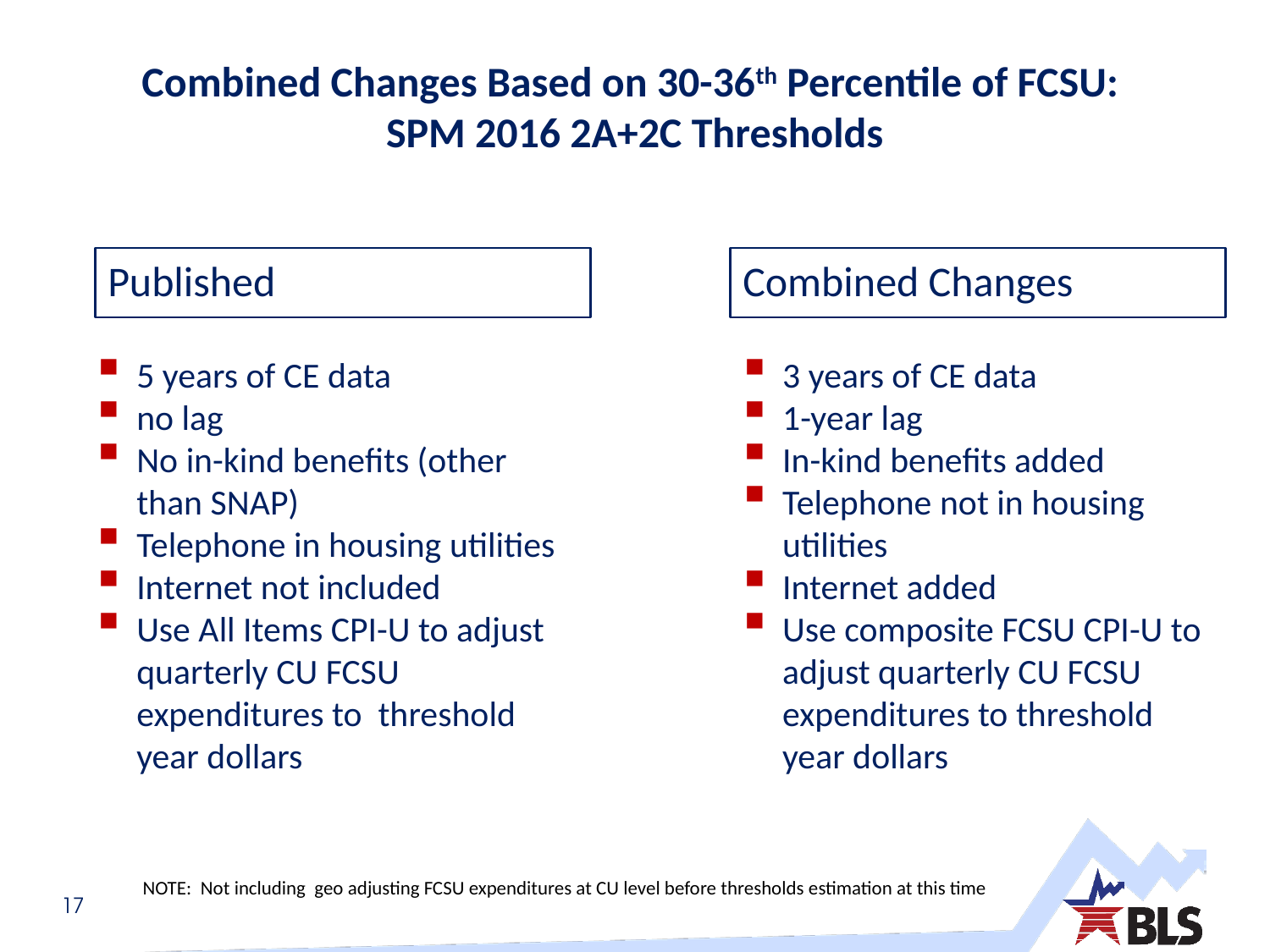

# Combined Changes Based on 30-36th Percentile of FCSU: SPM 2016 2A+2C Thresholds
Combined Changes
Published
3 years of CE data
1-year lag
In-kind benefits added
Telephone not in housing utilities
Internet added
Use composite FCSU CPI-U to adjust quarterly CU FCSU expenditures to threshold year dollars
5 years of CE data
no lag
No in-kind benefits (other than SNAP)
Telephone in housing utilities
Internet not included
Use All Items CPI-U to adjust quarterly CU FCSU expenditures to  threshold year dollars
NOTE:  Not including  geo adjusting FCSU expenditures at CU level before thresholds estimation at this time
17